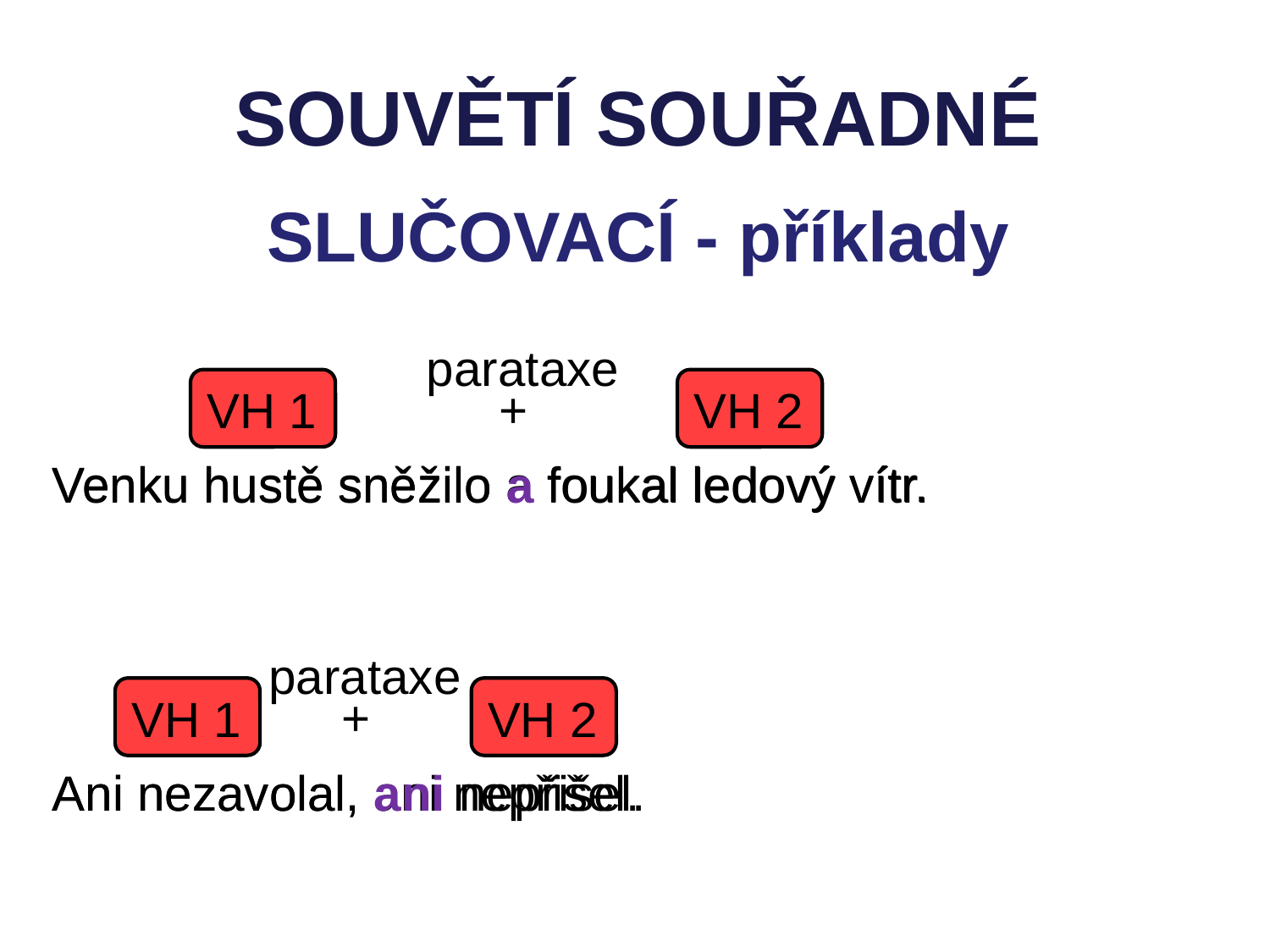

SOUVĚTÍ SOUŘADNÉ
SLUČOVACÍ - příklady
parataxe
VH 1
VH 2
+
Venku hustě sněžilo a foukal ledový vítr.
Venku hustě sněžilo a foukal ledový vítr.
parataxe
VH 1
VH 2
+
Ani nezavolal, ani nepřišel.
Ani nezavolal, ani nepřišel.